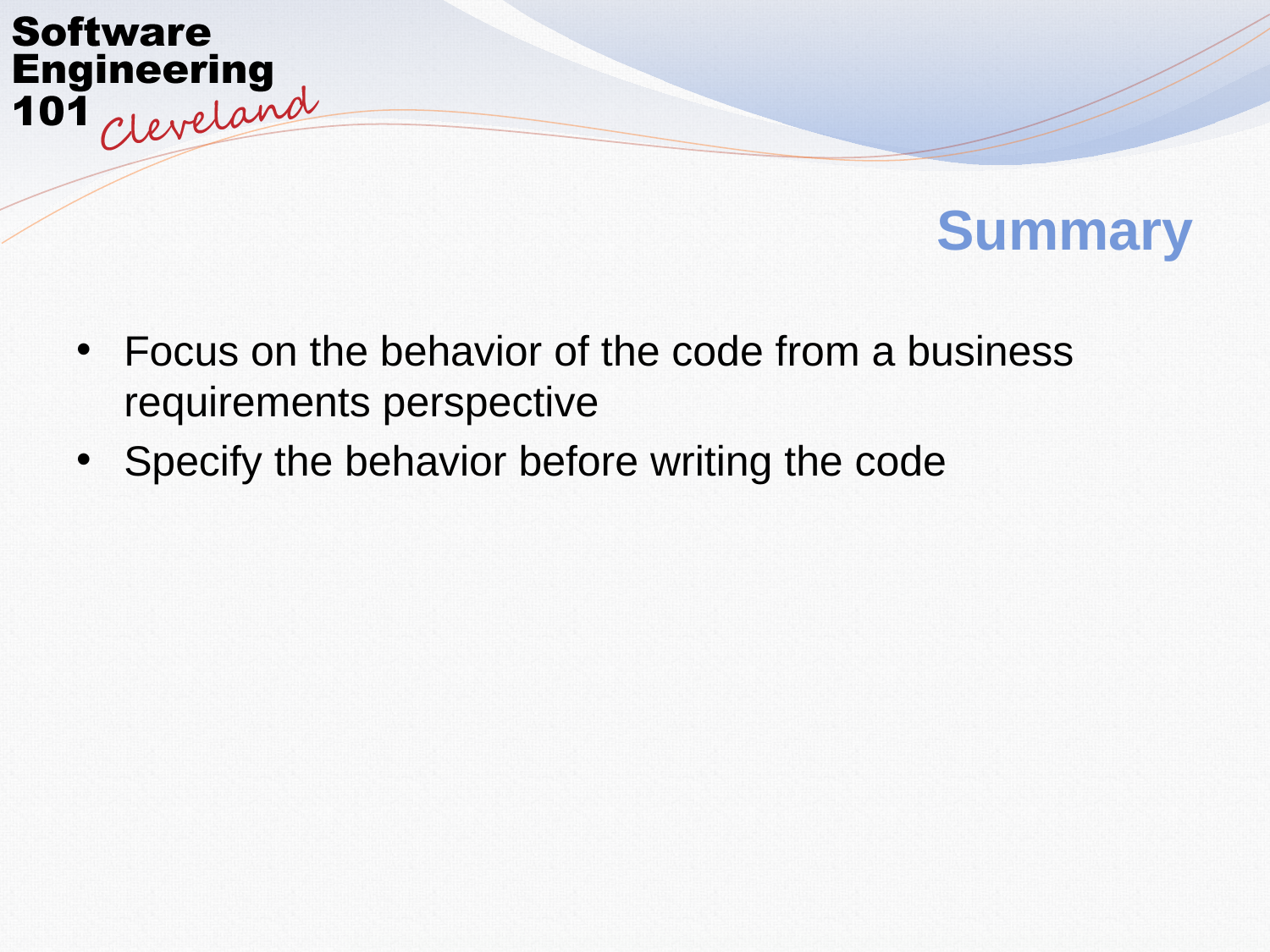

# Summary
Focus on the behavior of the code from a business requirements perspective
Specify the behavior before writing the code